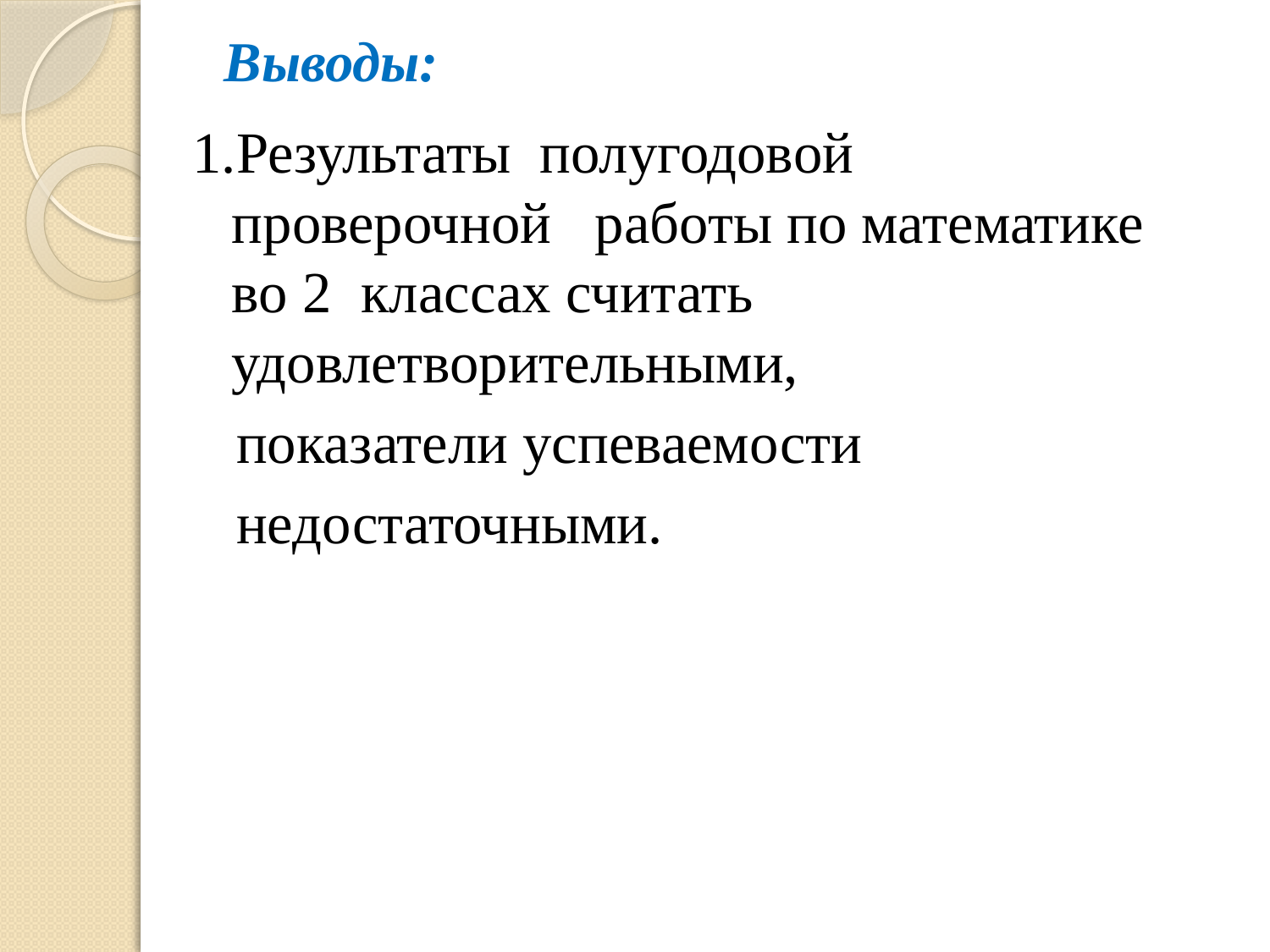

# Выводы:
1.Результаты  полугодовой  проверочной   работы по математике во 2  классах считать удовлетворительными,
   показатели успеваемости
   недостаточными.